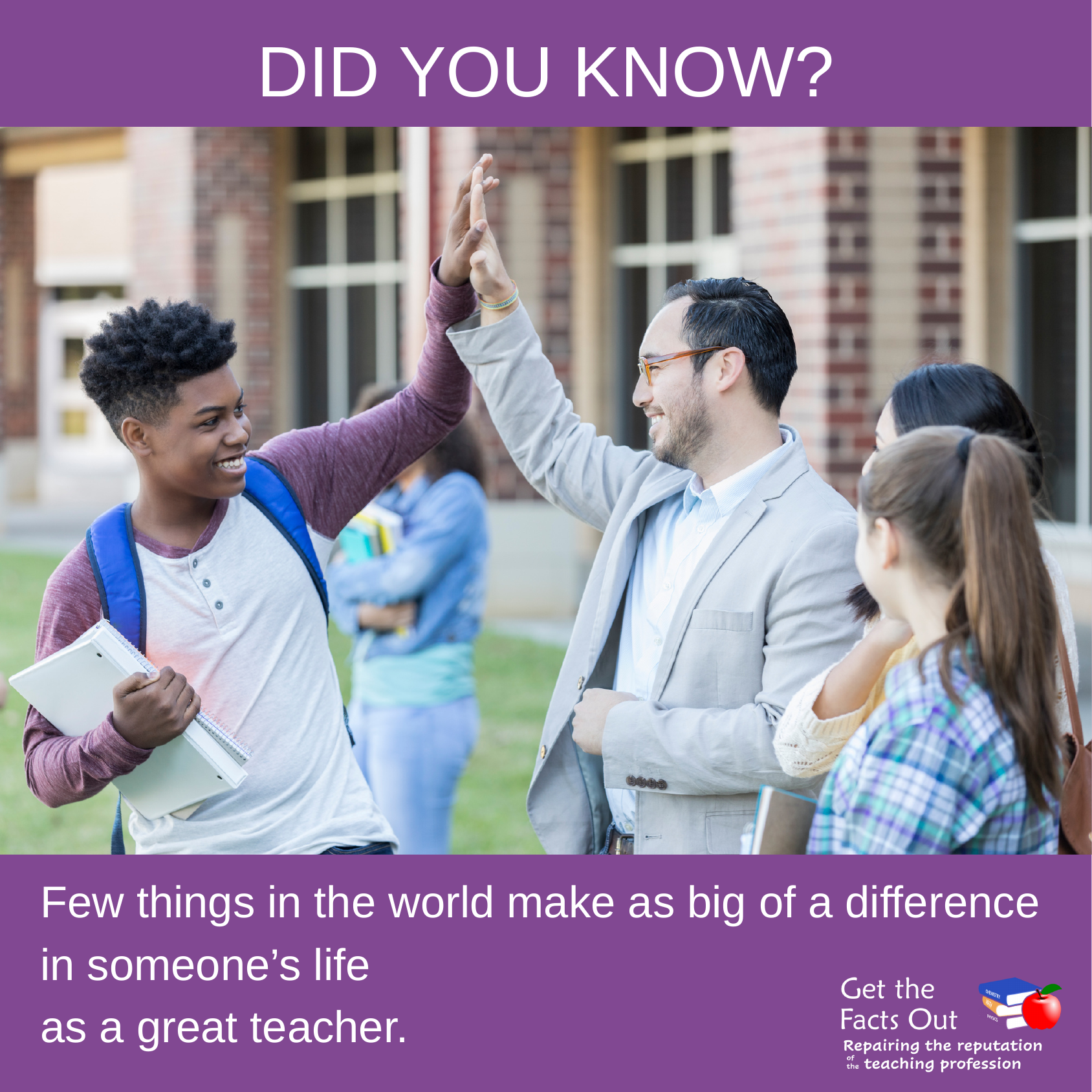

DID YOU KNOW?

Few things in the world make as big of a difference in someone’s life
as a great teacher.